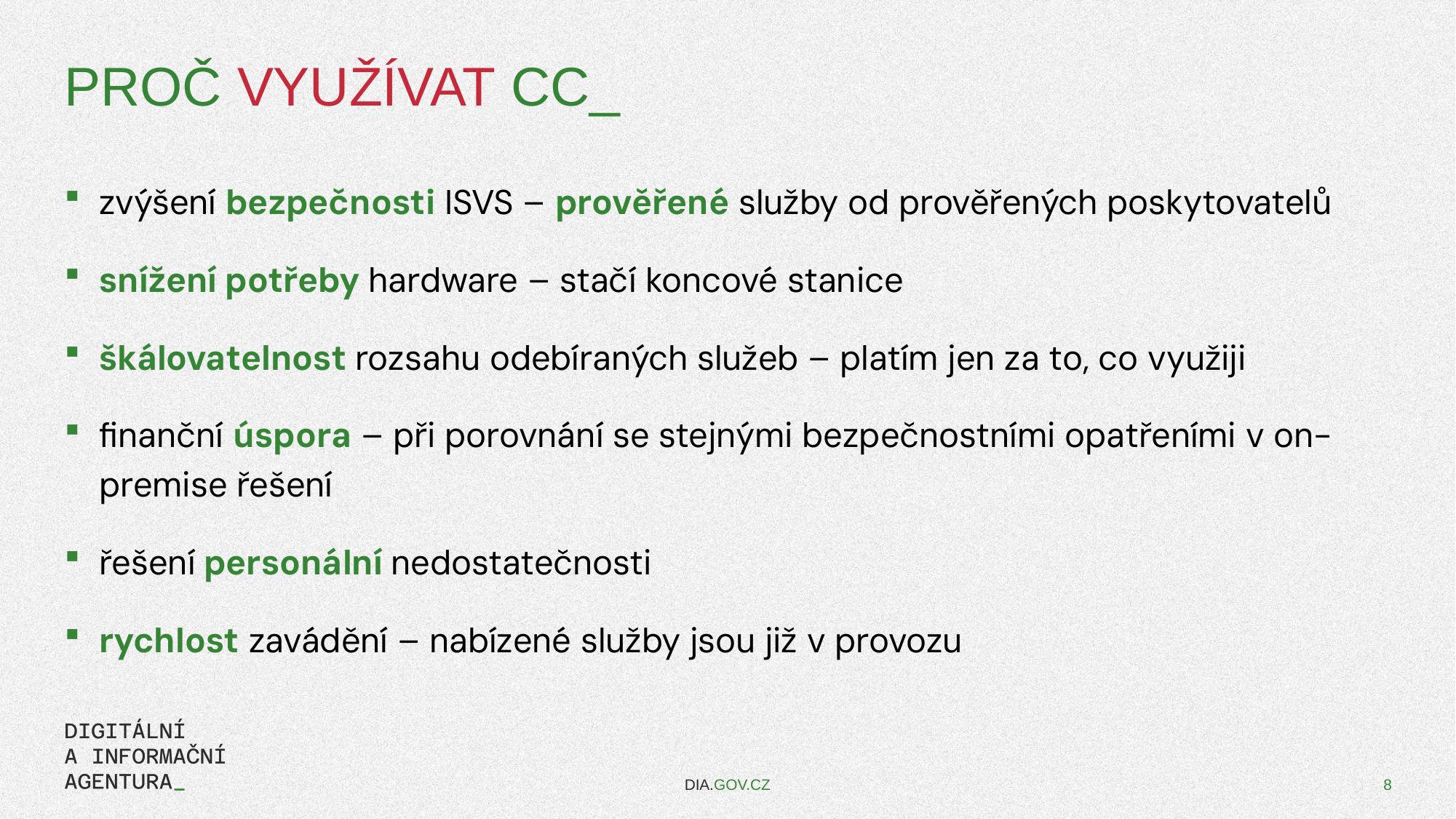

# Proč využívat CC_
zvýšení bezpečnosti ISVS – prověřené služby od prověřených poskytovatelů
snížení potřeby hardware – stačí koncové stanice
škálovatelnost rozsahu odebíraných služeb – platím jen za to, co využiji
finanční úspora – při porovnání se stejnými bezpečnostními opatřeními v on-premise řešení
řešení personální nedostatečnosti
rychlost zavádění – nabízené služby jsou již v provozu
DIA.GOV.CZ
8